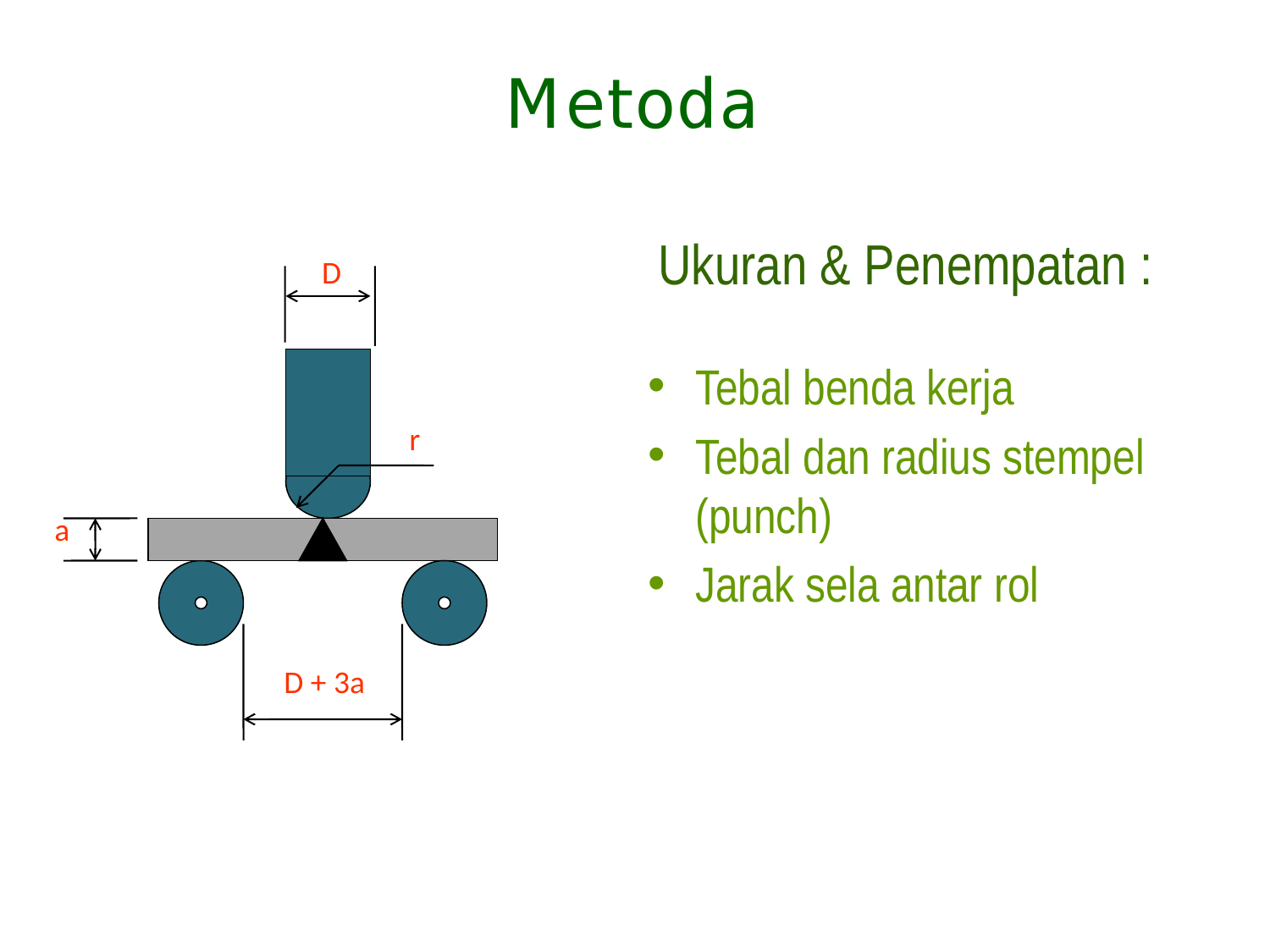

# Metoda
Ukuran & Penempatan :
D

Tebal benda kerja
Tebal dan radius stempel (punch)
Jarak sela antar rol
r

a

D + 3a